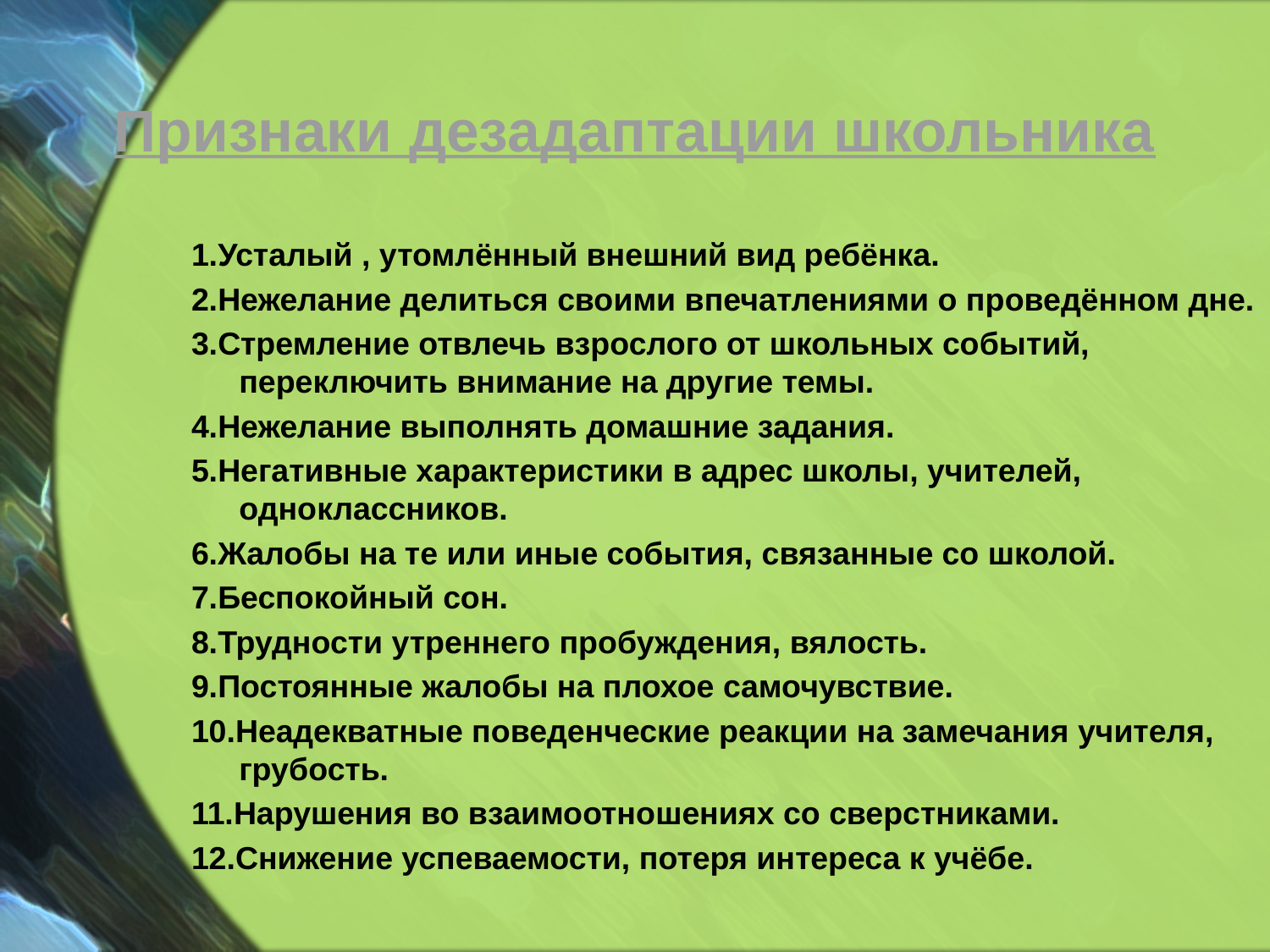

# Признаки дезадаптации школьника
1.Усталый , утомлённый внешний вид ребёнка.
2.Нежелание делиться своими впечатлениями о проведённом дне.
3.Стремление отвлечь взрослого от школьных событий, переключить внимание на другие темы.
4.Нежелание выполнять домашние задания.
5.Негативные характеристики в адрес школы, учителей, одноклассников.
6.Жалобы на те или иные события, связанные со школой.
7.Беспокойный сон.
8.Трудности утреннего пробуждения, вялость.
9.Постоянные жалобы на плохое самочувствие.
10.Неадекватные поведенческие реакции на замечания учителя, грубость.
11.Нарушения во взаимоотношениях со сверстниками.
12.Снижение успеваемости, потеря интереса к учёбе.